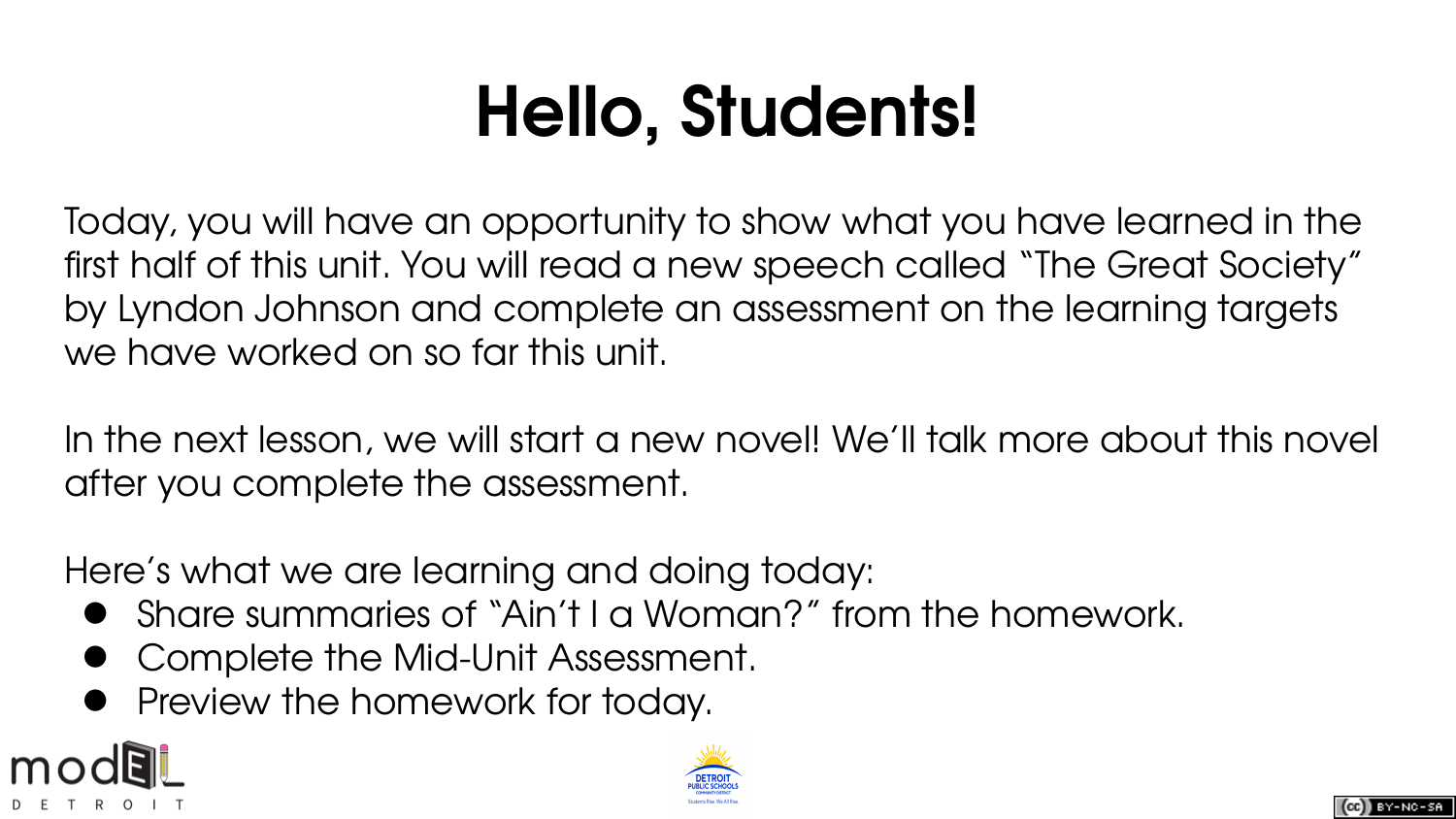

# Hello, Students!
Today, you will have an opportunity to show what you have learned in the first half of this unit. You will read a new speech called “The Great Society” by Lyndon Johnson and complete an assessment on the learning targets we have worked on so far this unit.

In the next lesson, we will start a new novel! We’ll talk more about this novel after you complete the assessment.

Here’s what we are learning and doing today:
Share summaries of “Ain’t I a Woman?” from the homework.
Complete the Mid-Unit Assessment.
Preview the homework for today.